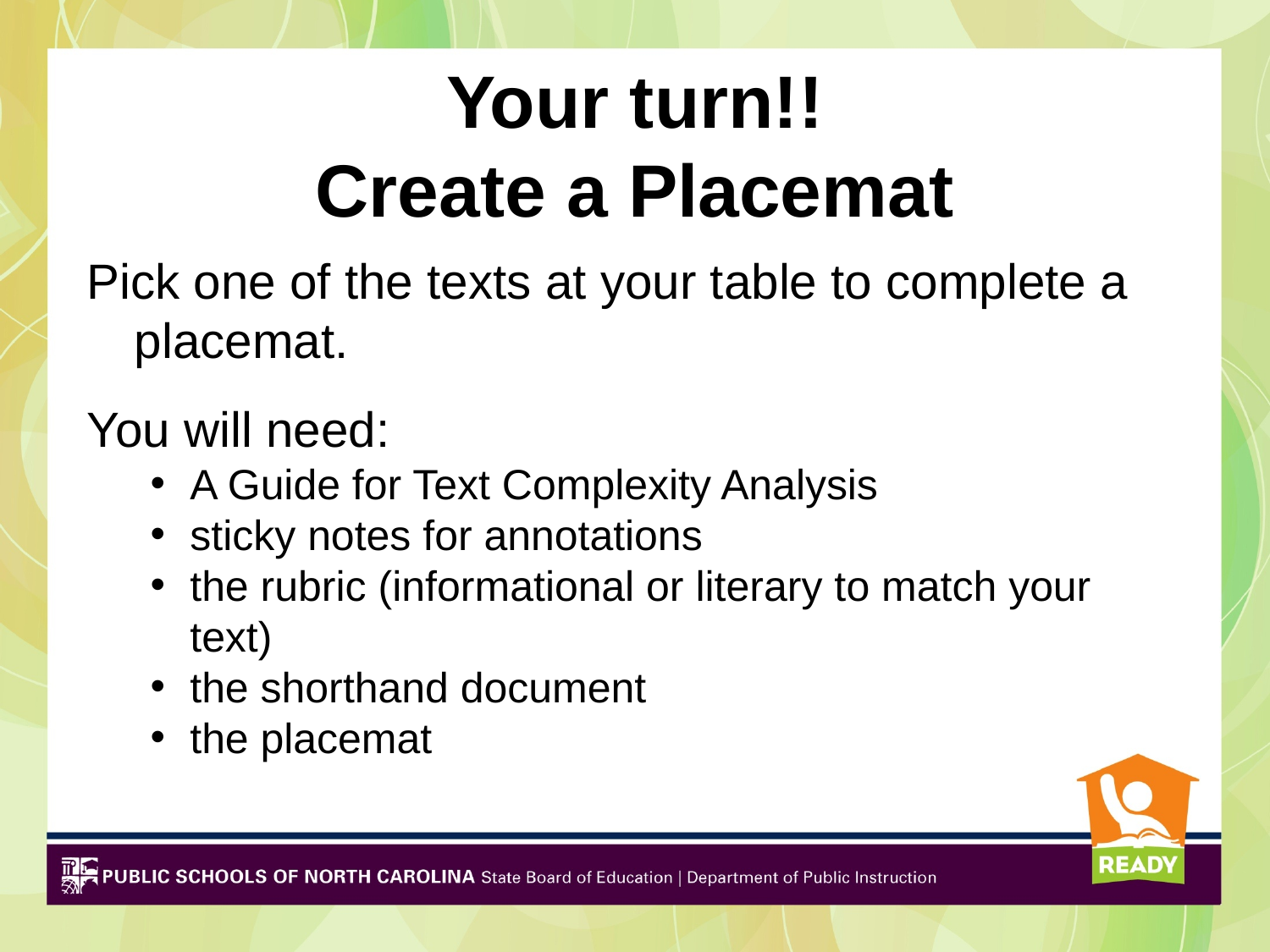

# Your turn!! Create a Placemat
Pick one of the texts at your table to complete a placemat.
You will need:
A Guide for Text Complexity Analysis
sticky notes for annotations
the rubric (informational or literary to match your text)
the shorthand document
the placemat